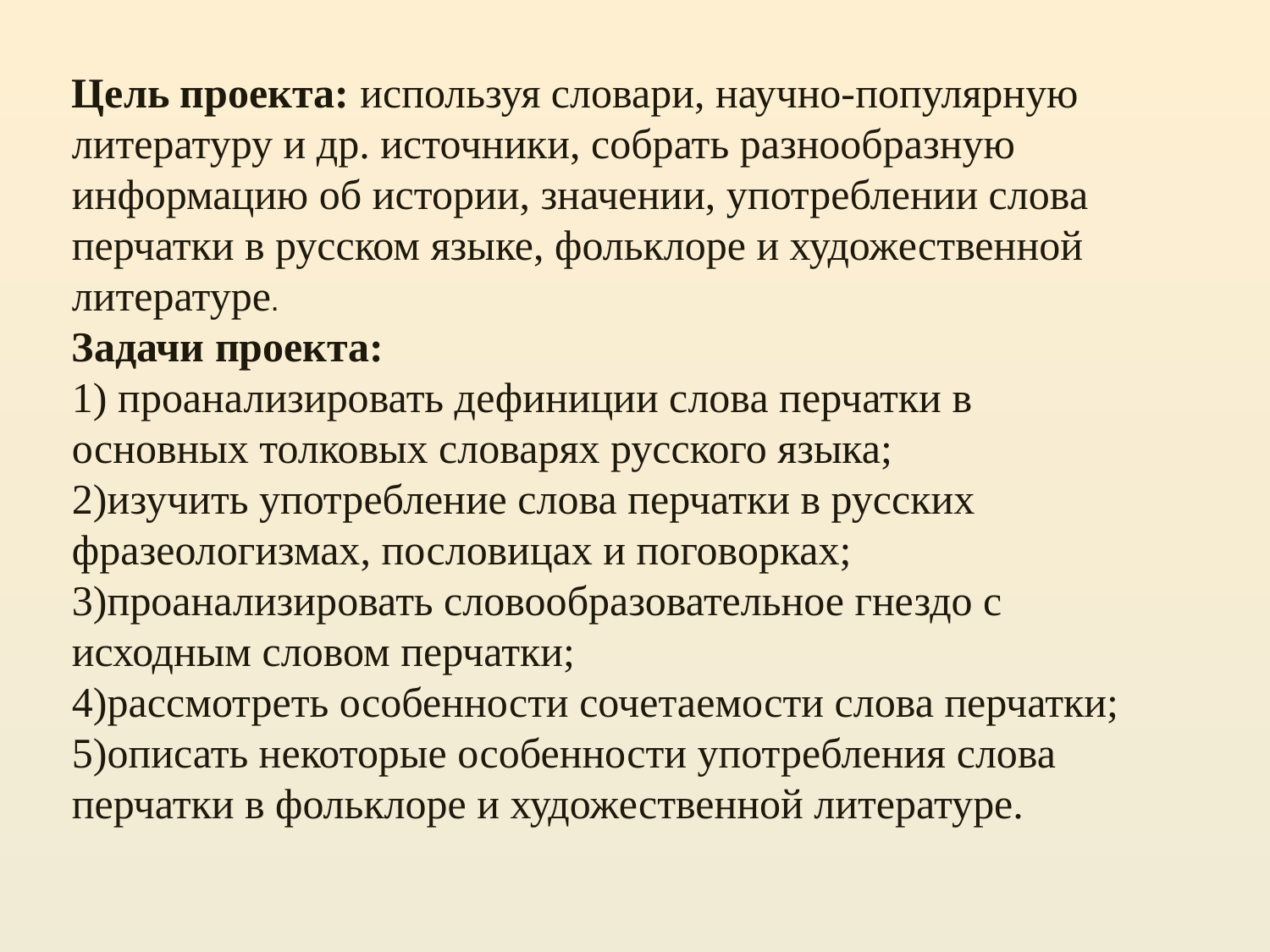

Цель проекта: используя словари, научно-популярную литературу и др. источники, собрать разнообразную информацию об истории, значении, употреблении слова перчатки в русском языке, фольклоре и художественной литературе.
Задачи проекта:
1) проанализировать дефиниции слова перчатки в основных толковых словарях русского языка;
2)изучить употребление слова перчатки в русских фразеологизмах, пословицах и поговорках;
3)проанализировать словообразовательное гнездо с исходным словом перчатки;
4)рассмотреть особенности сочетаемости слова перчатки;
5)описать некоторые особенности употребления слова перчатки в фольклоре и художественной литературе.